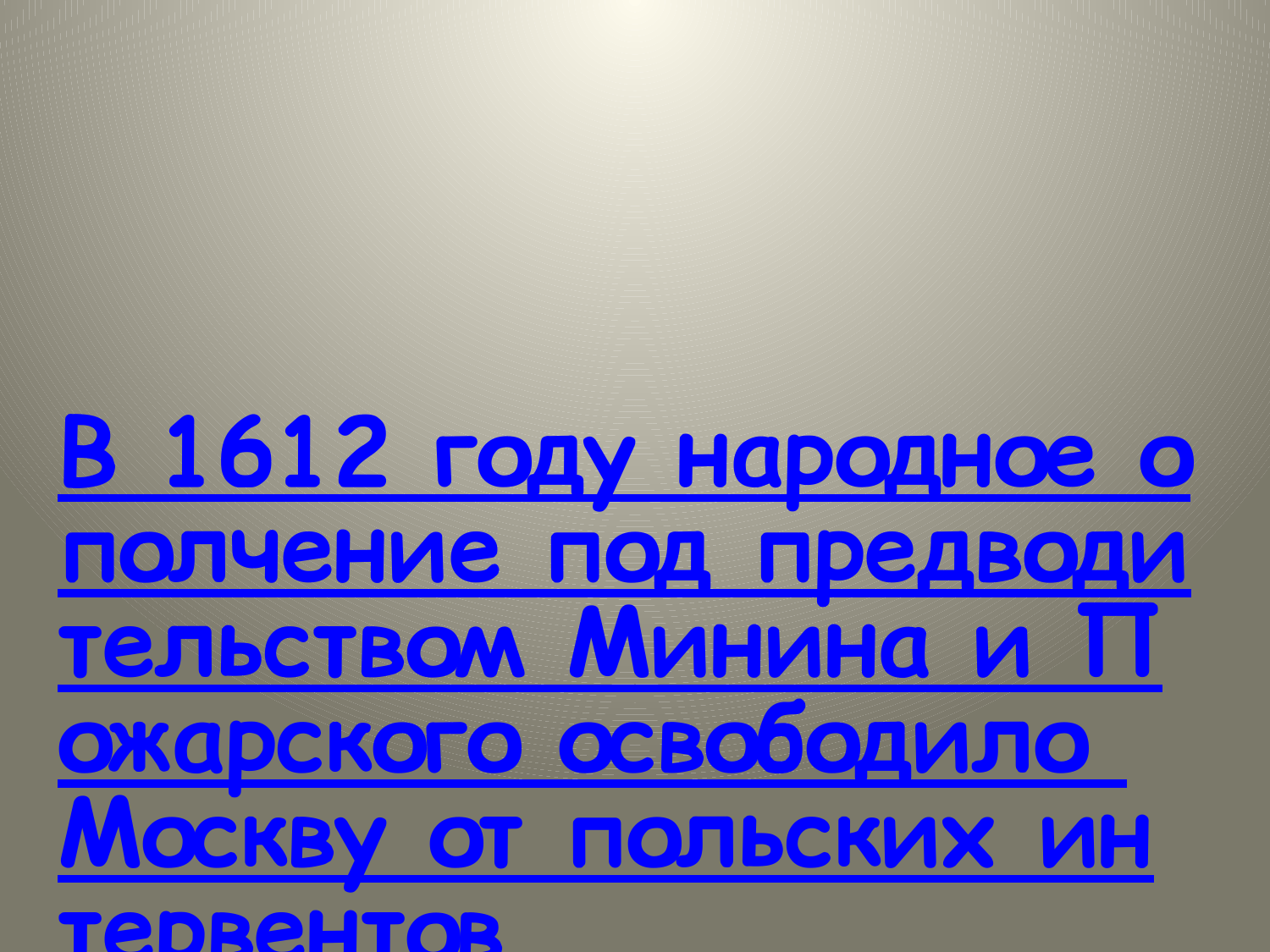

# В 1612 году народное ополчение под предводительством Минина и Пожарского освободило Москву от польских интервентов